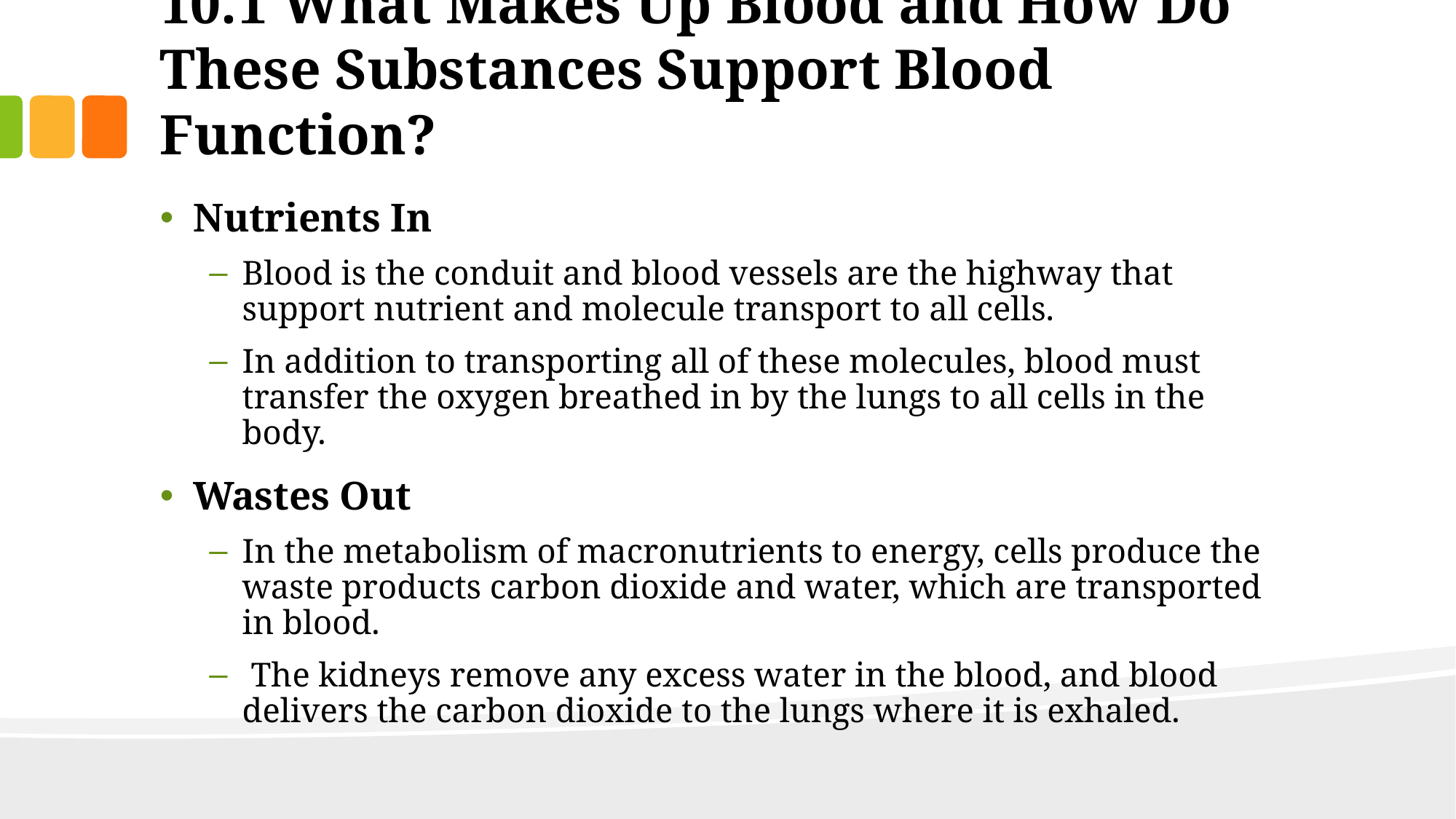

# 10.1 What Makes Up Blood and How Do These Substances Support Blood Function?
Nutrients In
Blood is the conduit and blood vessels are the highway that support nutrient and molecule transport to all cells.
In addition to transporting all of these molecules, blood must transfer the oxygen breathed in by the lungs to all cells in the body.
Wastes Out
In the metabolism of macronutrients to energy, cells produce the waste products carbon dioxide and water, which are transported in blood.
 The kidneys remove any excess water in the blood, and blood delivers the carbon dioxide to the lungs where it is exhaled.